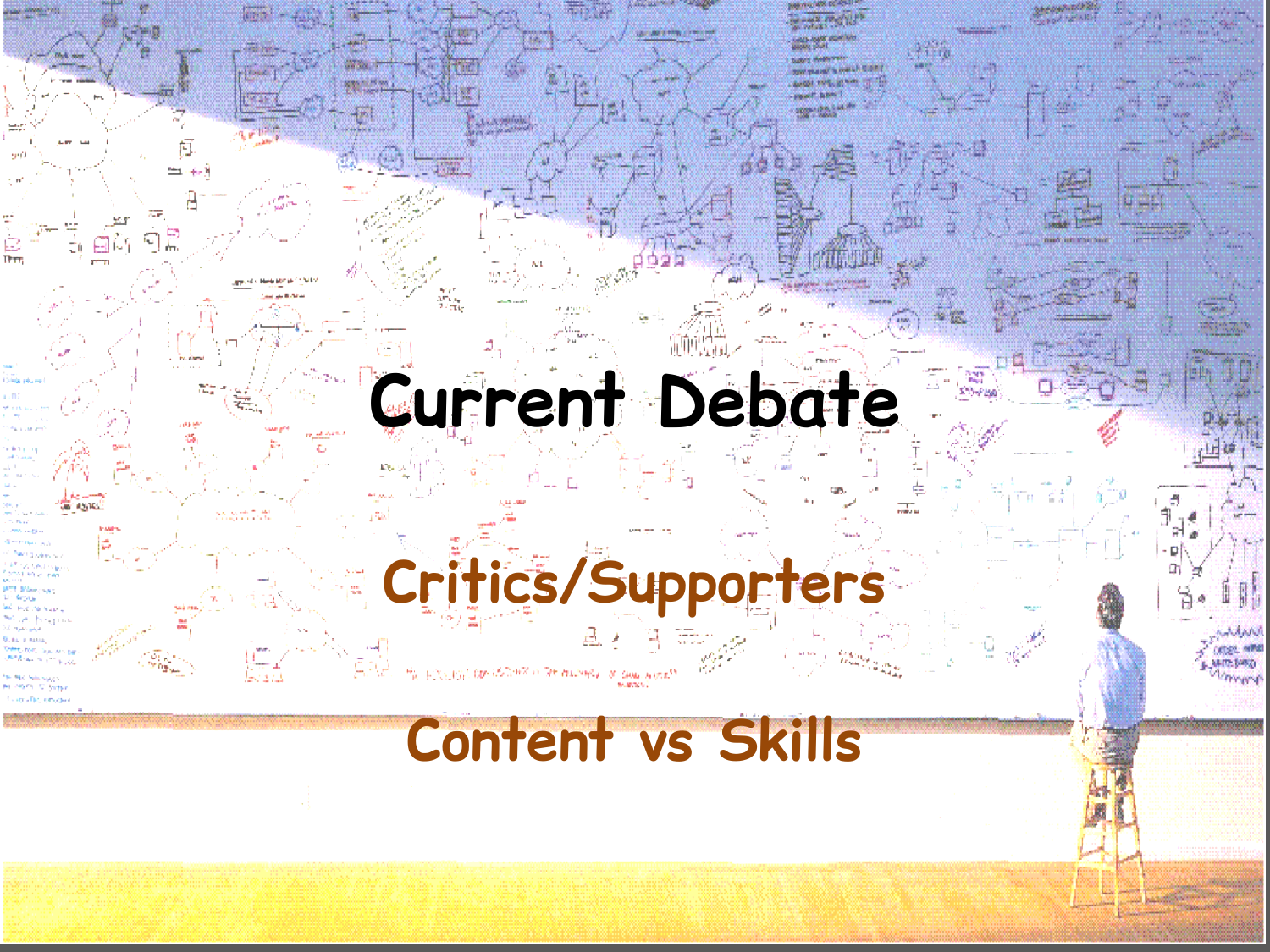

# Current Debate
Critics/Supporters

Content vs Skills